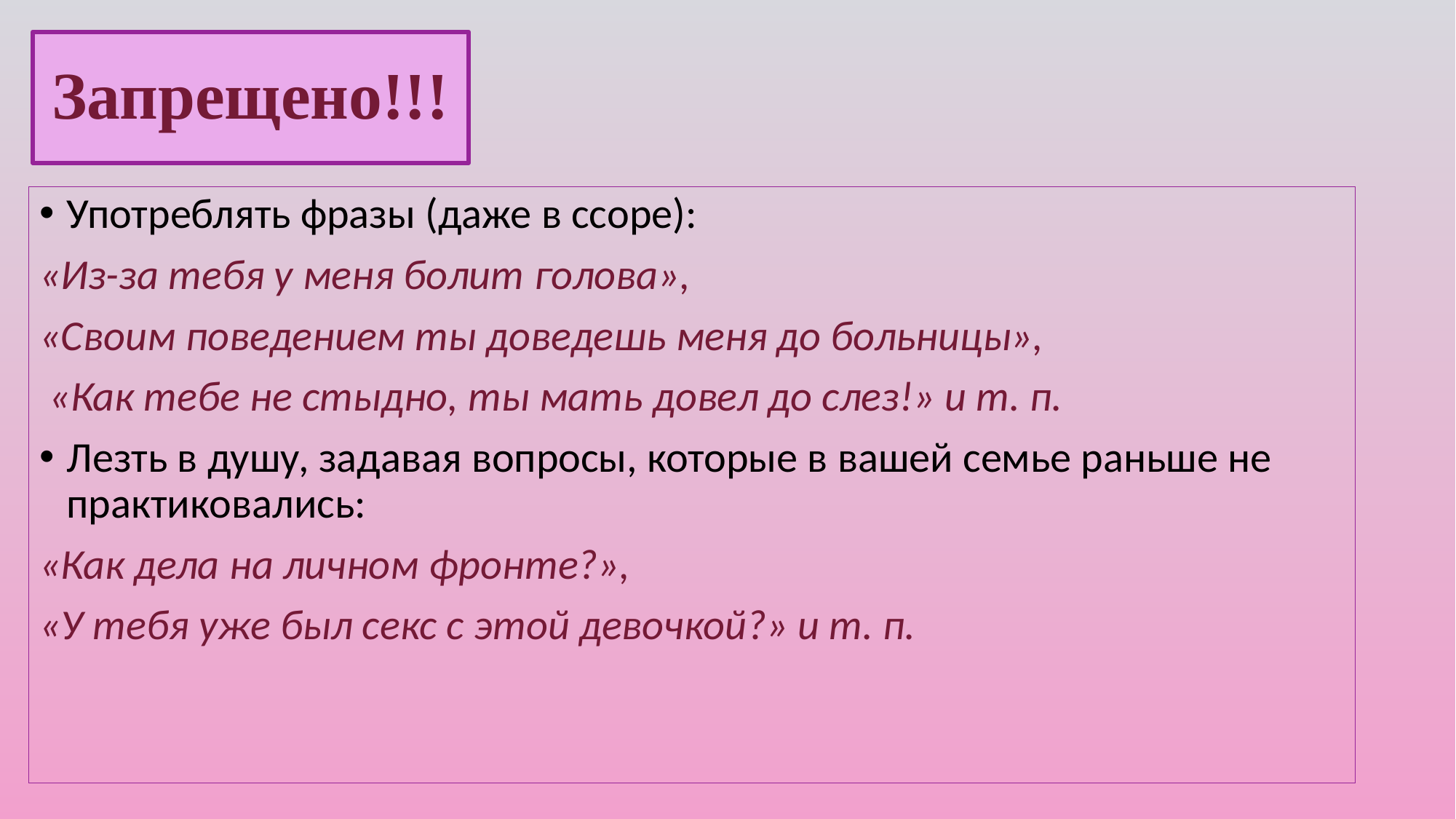

# Запрещено!!!
Употреблять фразы (даже в ссоре):
«Из-за тебя у меня болит голова»,
«Своим поведением ты доведешь меня до больницы»,
 «Как тебе не стыдно, ты мать довел до слез!» и т. п.
Лезть в душу, задавая вопросы, которые в вашей семье раньше не практиковались:
«Как дела на личном фронте?»,
«У тебя уже был секс с этой девочкой?» и т. п.